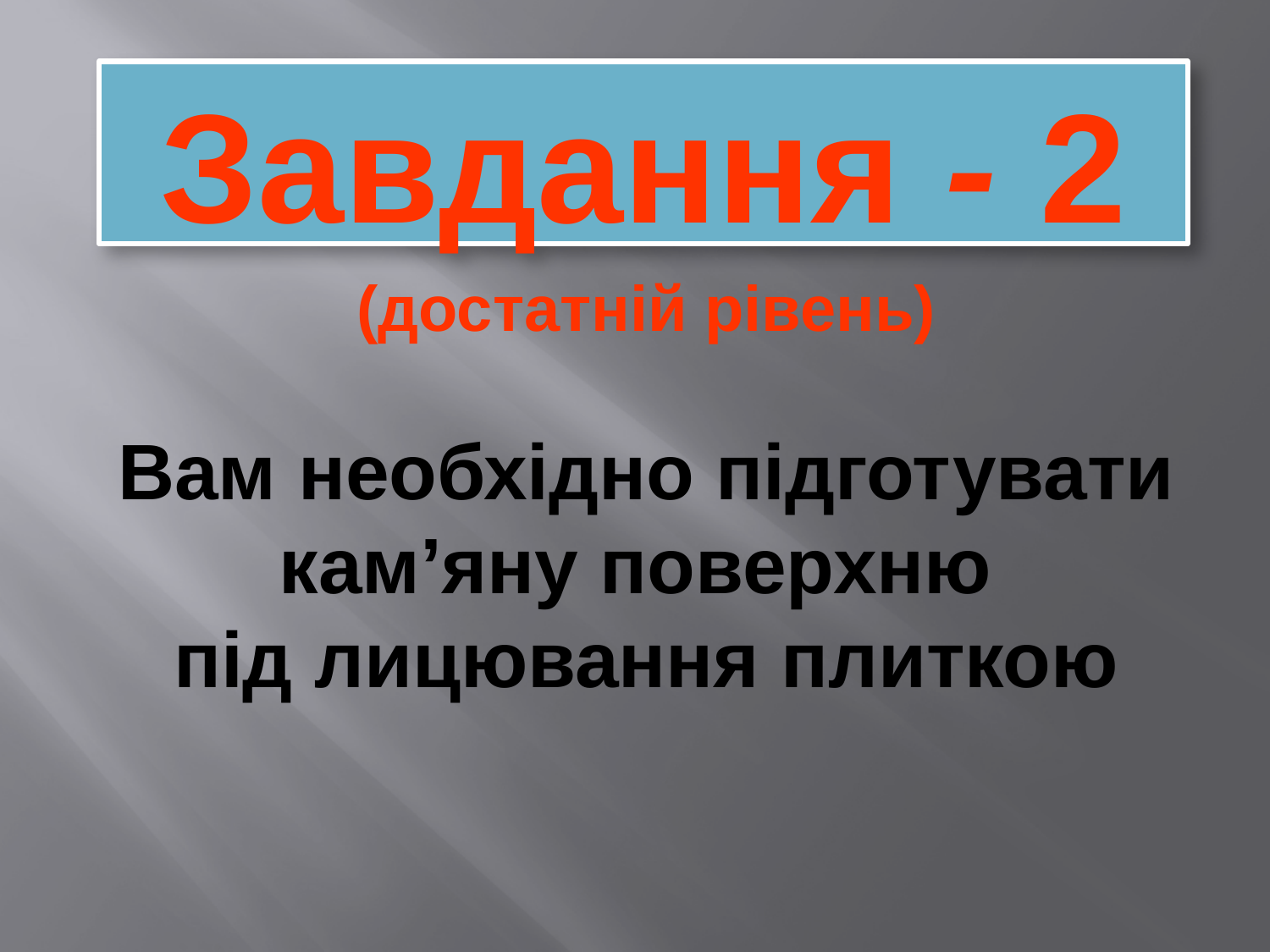

Завдання - 2
# (достатній рівень) Вам необхідно підготувати кам’яну поверхню під лицювання плиткою